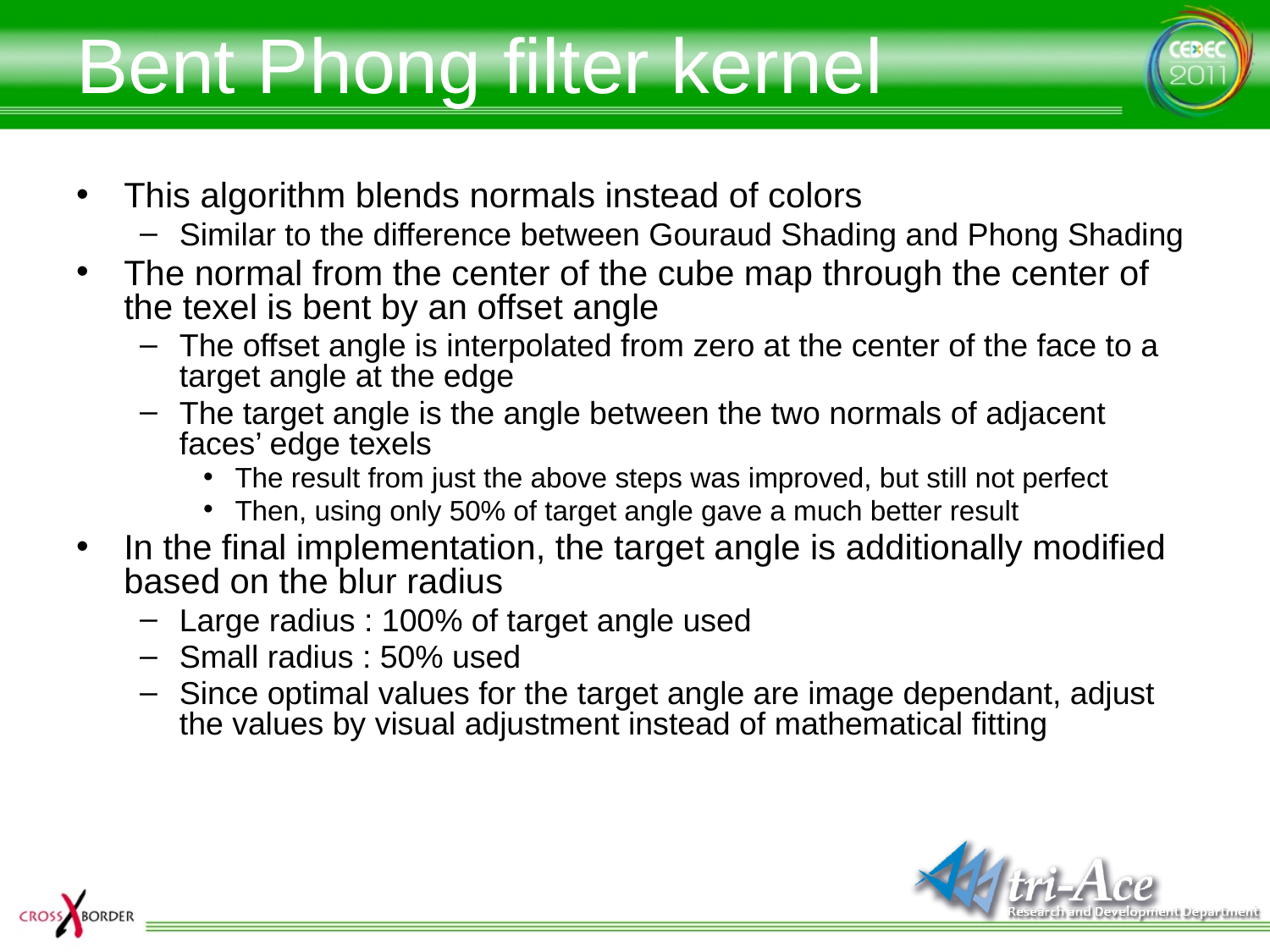

# Bent Phong filter kernel
This algorithm blends normals instead of colors
Similar to the difference between Gouraud Shading and Phong Shading
The normal from the center of the cube map through the center of the texel is bent by an offset angle
The offset angle is interpolated from zero at the center of the face to a target angle at the edge
The target angle is the angle between the two normals of adjacent faces’ edge texels
The result from just the above steps was improved, but still not perfect
Then, using only 50% of target angle gave a much better result
In the final implementation, the target angle is additionally modified based on the blur radius
Large radius : 100% of target angle used
Small radius : 50% used
Since optimal values for the target angle are image dependant, adjust the values by visual adjustment instead of mathematical fitting